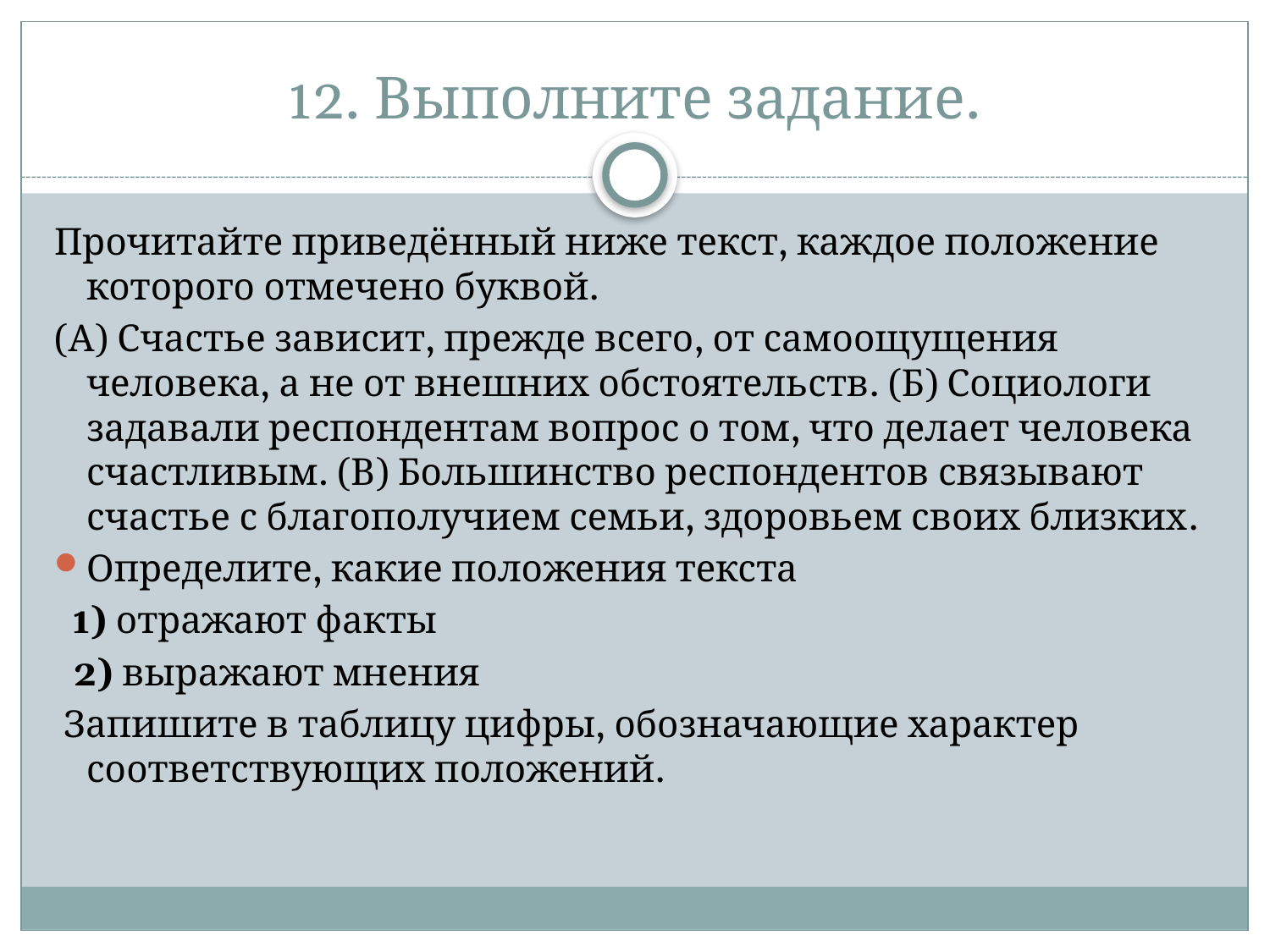

# 12. Выполните задание.
Прочитайте приведённый ниже текст, каждое положение которого отмечено буквой.
(А) Счастье зависит, прежде всего, от самоощущения человека, а не от внешних обстоятельств. (Б) Социологи задавали респондентам вопрос о том, что делает человека счастливым. (В) Большинство респондентов связывают счастье с благополучием семьи, здоровьем своих близких.
Определите, какие положения текста
  1) отражают факты
  2) выражают мнения
 Запишите в таблицу цифры, обозначающие характер соответствующих положений.